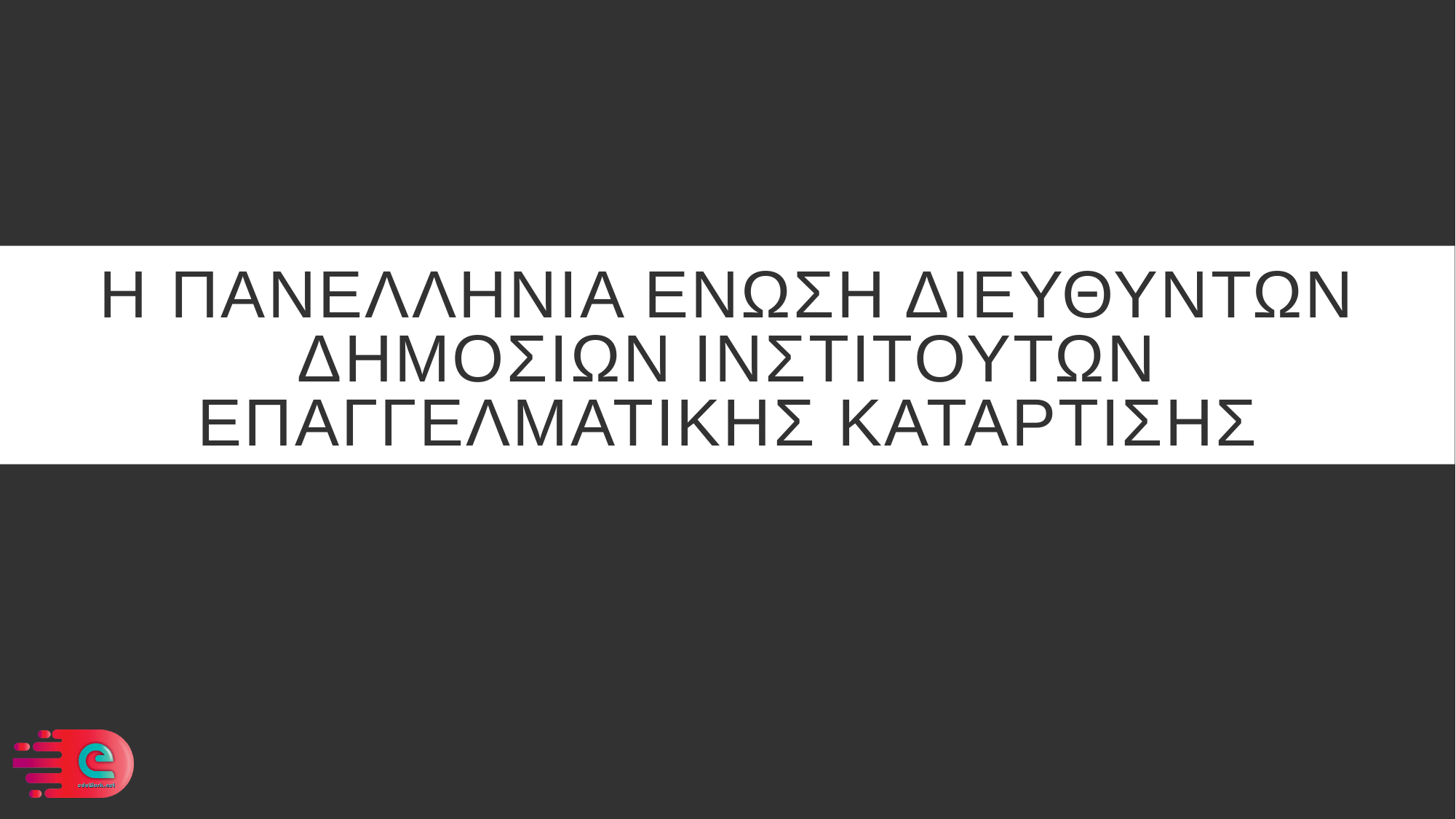

# Η Πανελληνια ενωση Διευθυντων Δημοσιων Ινστιτουτων ΕπαγγελματικηΣ ΚαταρτισηΣ